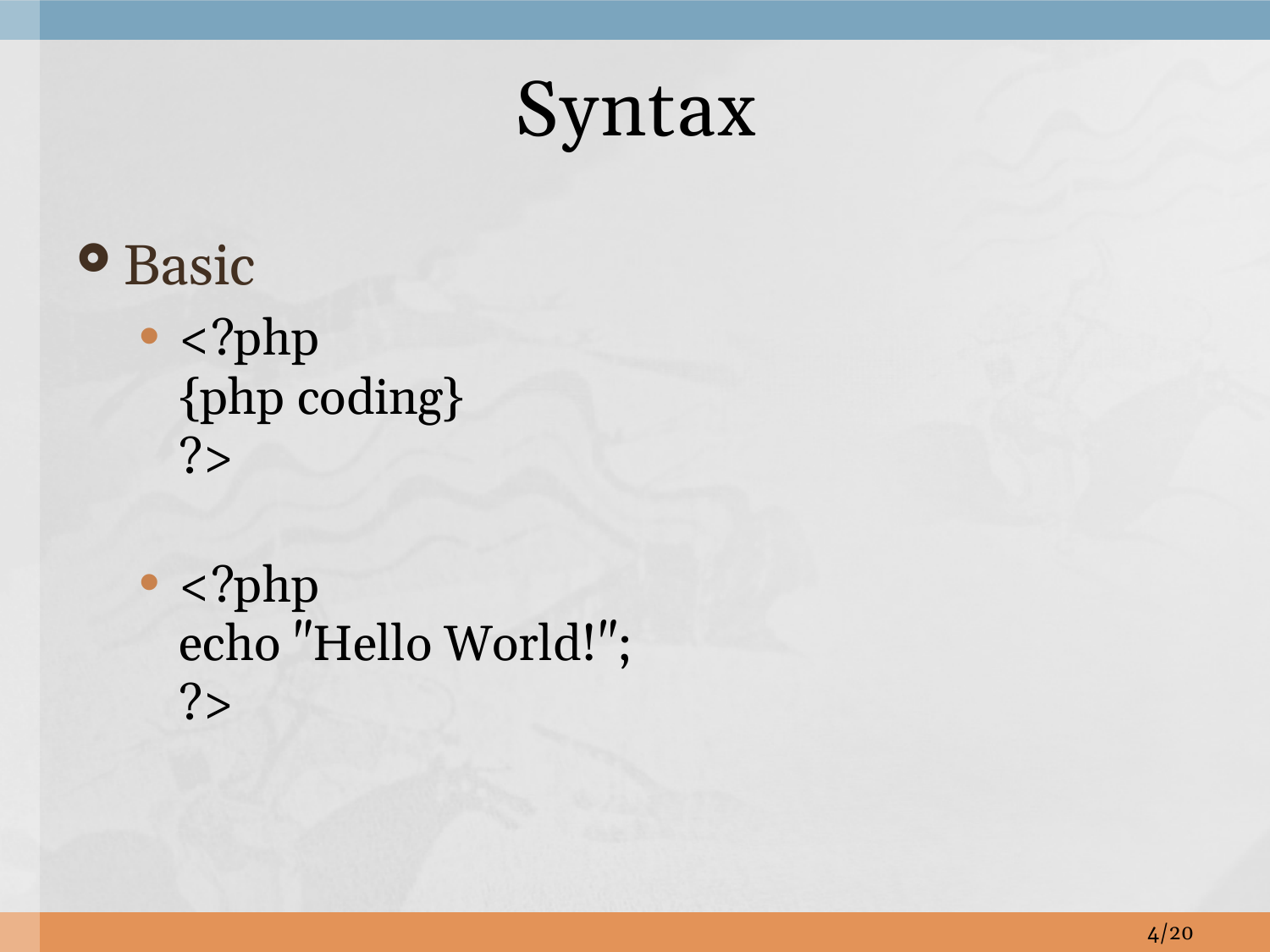

# Syntax
Basic
<?php
{php coding}
?>
<?php
echo "Hello World!";
?>
4